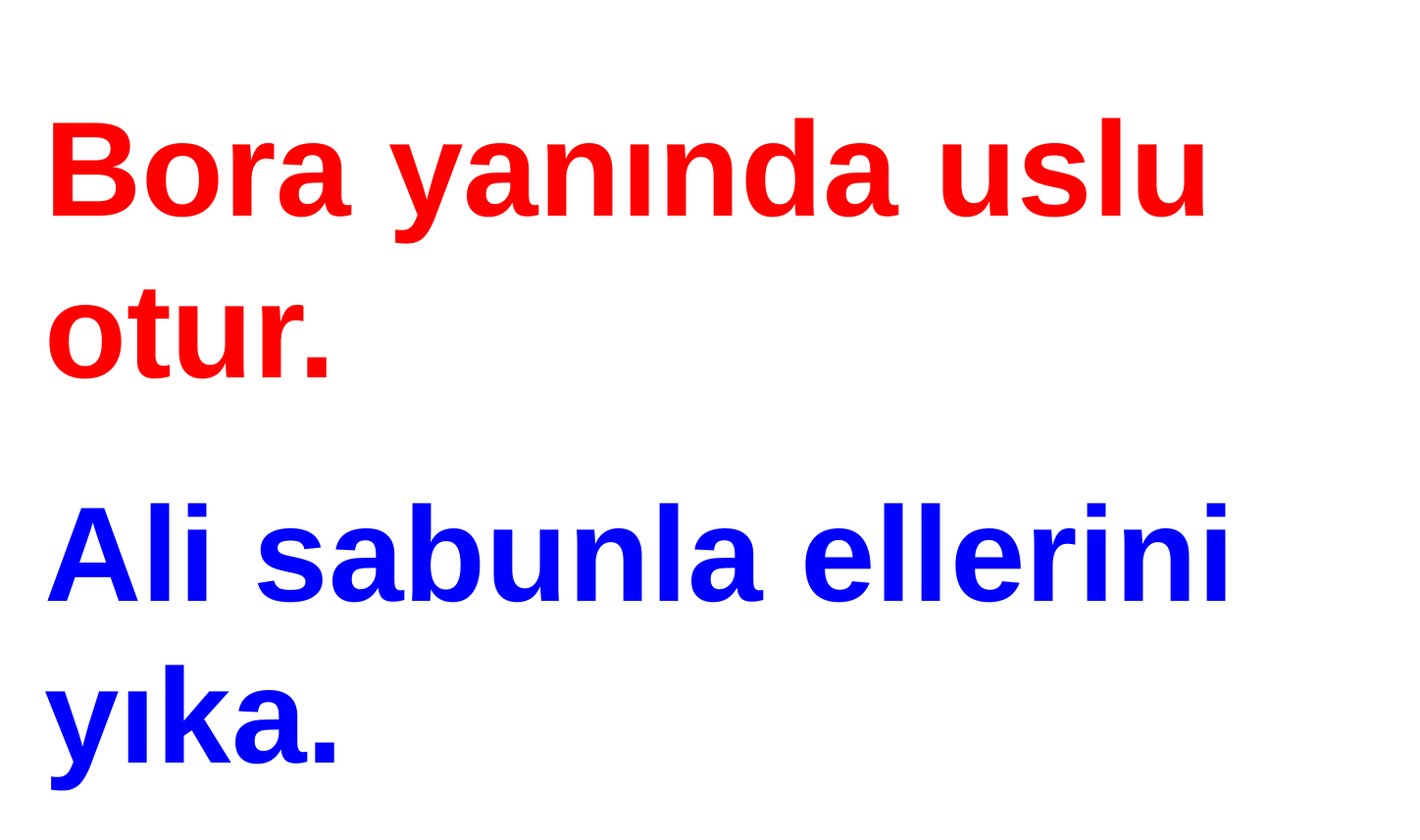

Bora yanında uslu otur.

Ali sabunla ellerini yıka.

Ebru altı balık yedi.